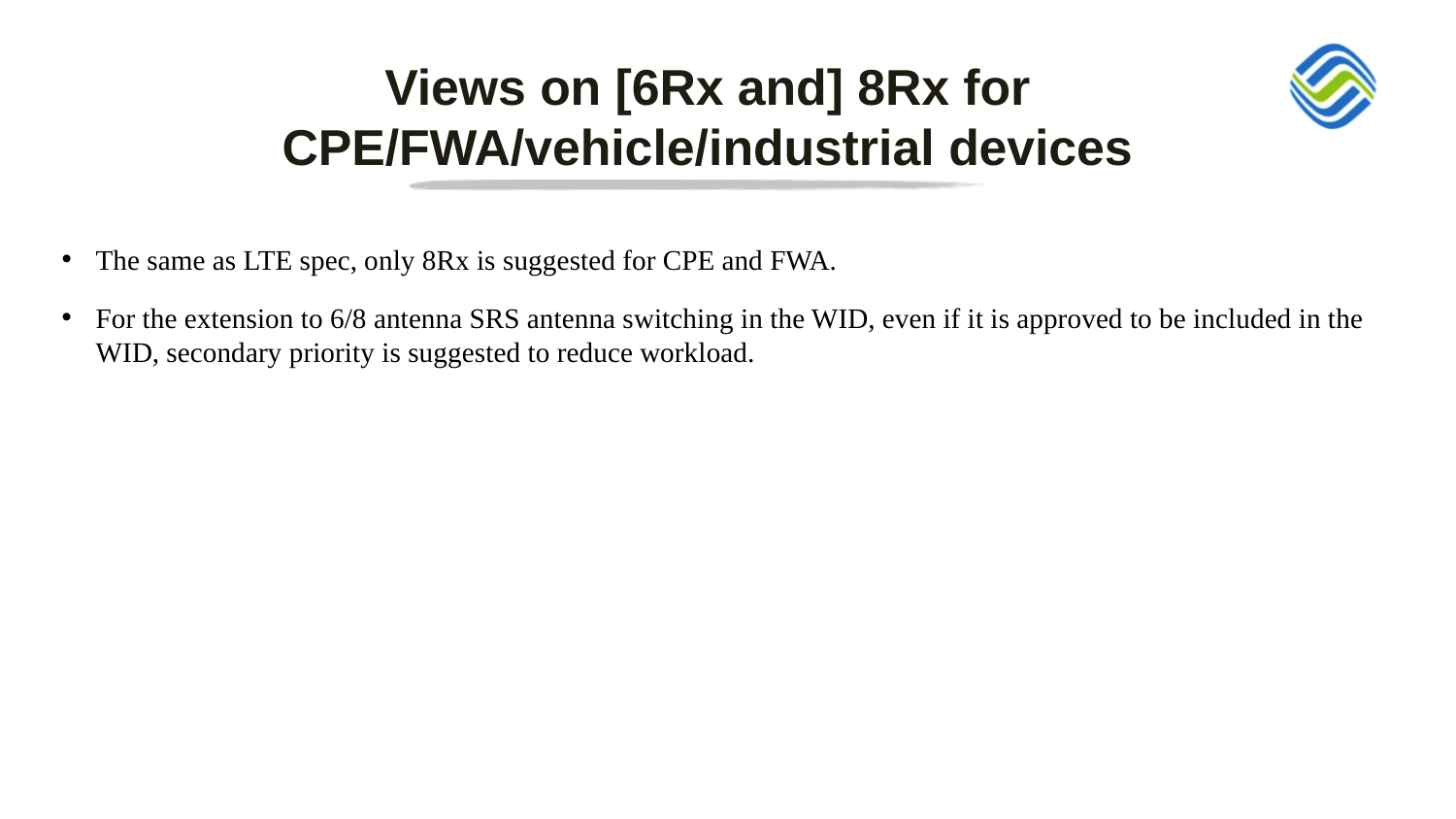

# Views on [6Rx and] 8Rx for CPE/FWA/vehicle/industrial devices
The same as LTE spec, only 8Rx is suggested for CPE and FWA.
For the extension to 6/8 antenna SRS antenna switching in the WID, even if it is approved to be included in the WID, secondary priority is suggested to reduce workload.